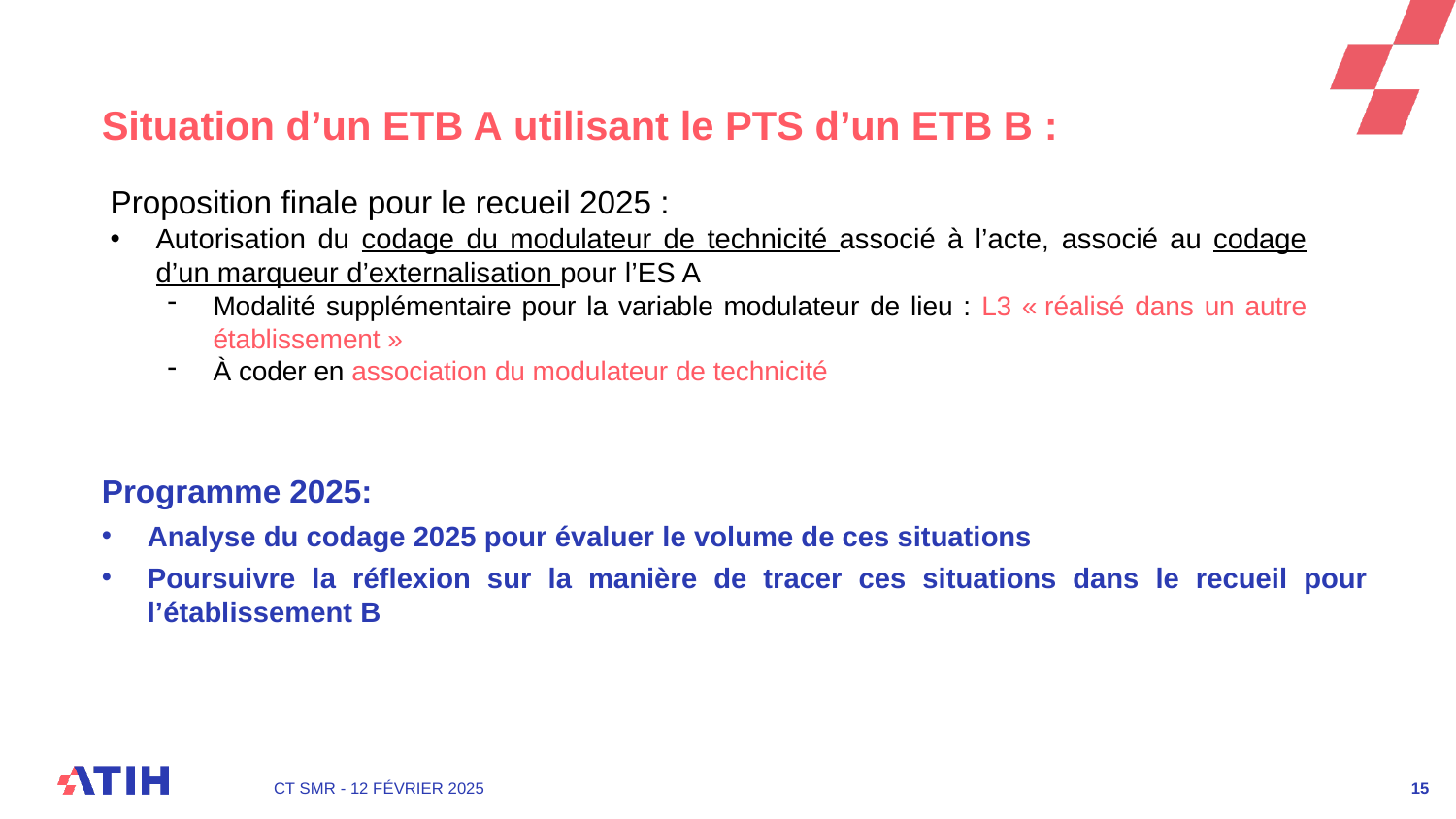

# Situation d’un ETB A utilisant le PTS d’un ETB B :
Proposition finale pour le recueil 2025 :
Autorisation du codage du modulateur de technicité associé à l’acte, associé au codage d’un marqueur d’externalisation pour l’ES A
Modalité supplémentaire pour la variable modulateur de lieu : L3 « réalisé dans un autre établissement »
À coder en association du modulateur de technicité
Programme 2025:
Analyse du codage 2025 pour évaluer le volume de ces situations
Poursuivre la réflexion sur la manière de tracer ces situations dans le recueil pour l’établissement B
CT SMR - 12 février 2025